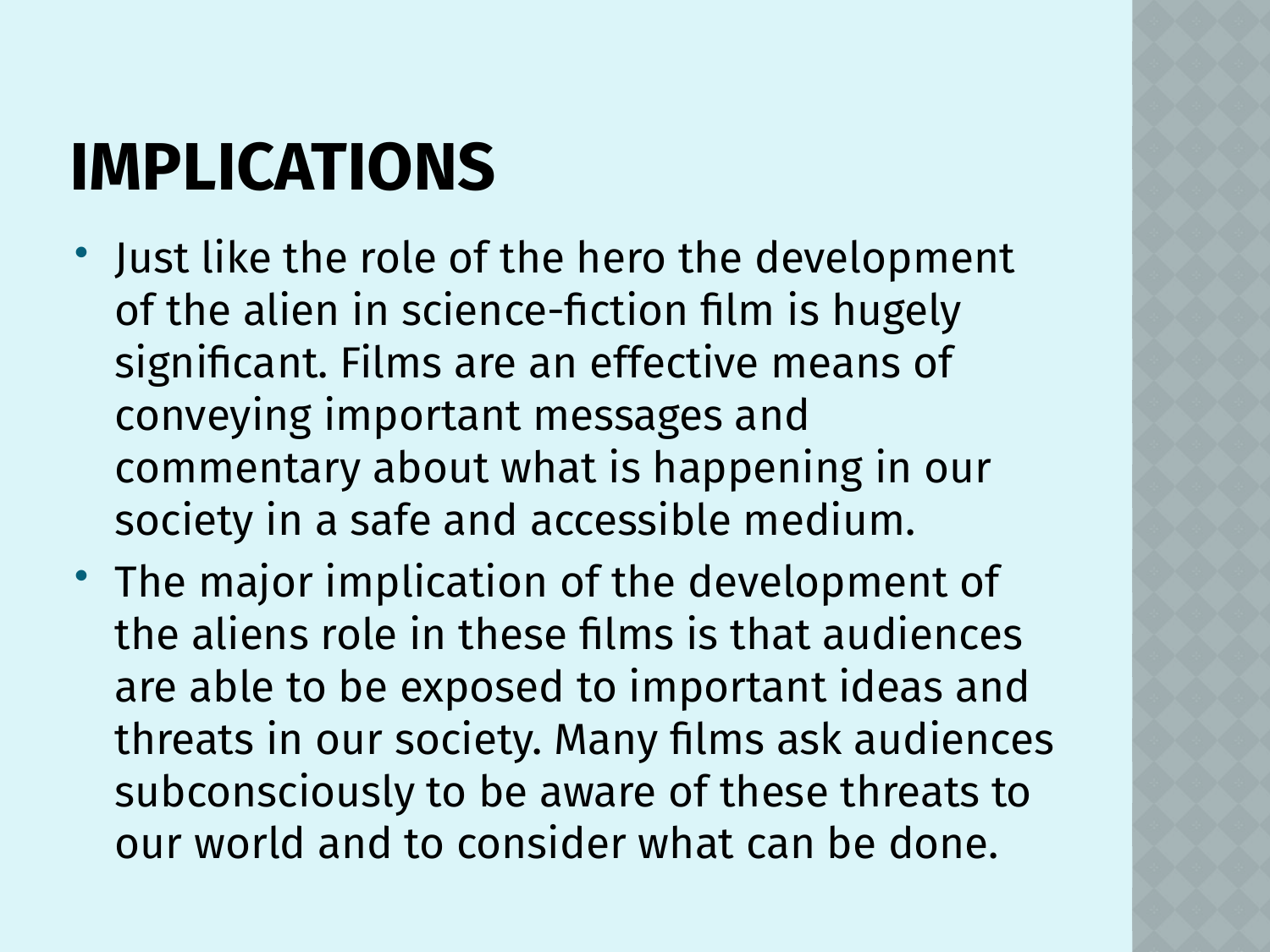

# IMPLICATIONS
Just like the role of the hero the development of the alien in science-fiction film is hugely significant. Films are an effective means of conveying important messages and commentary about what is happening in our society in a safe and accessible medium.
The major implication of the development of the aliens role in these films is that audiences are able to be exposed to important ideas and threats in our society. Many films ask audiences subconsciously to be aware of these threats to our world and to consider what can be done.